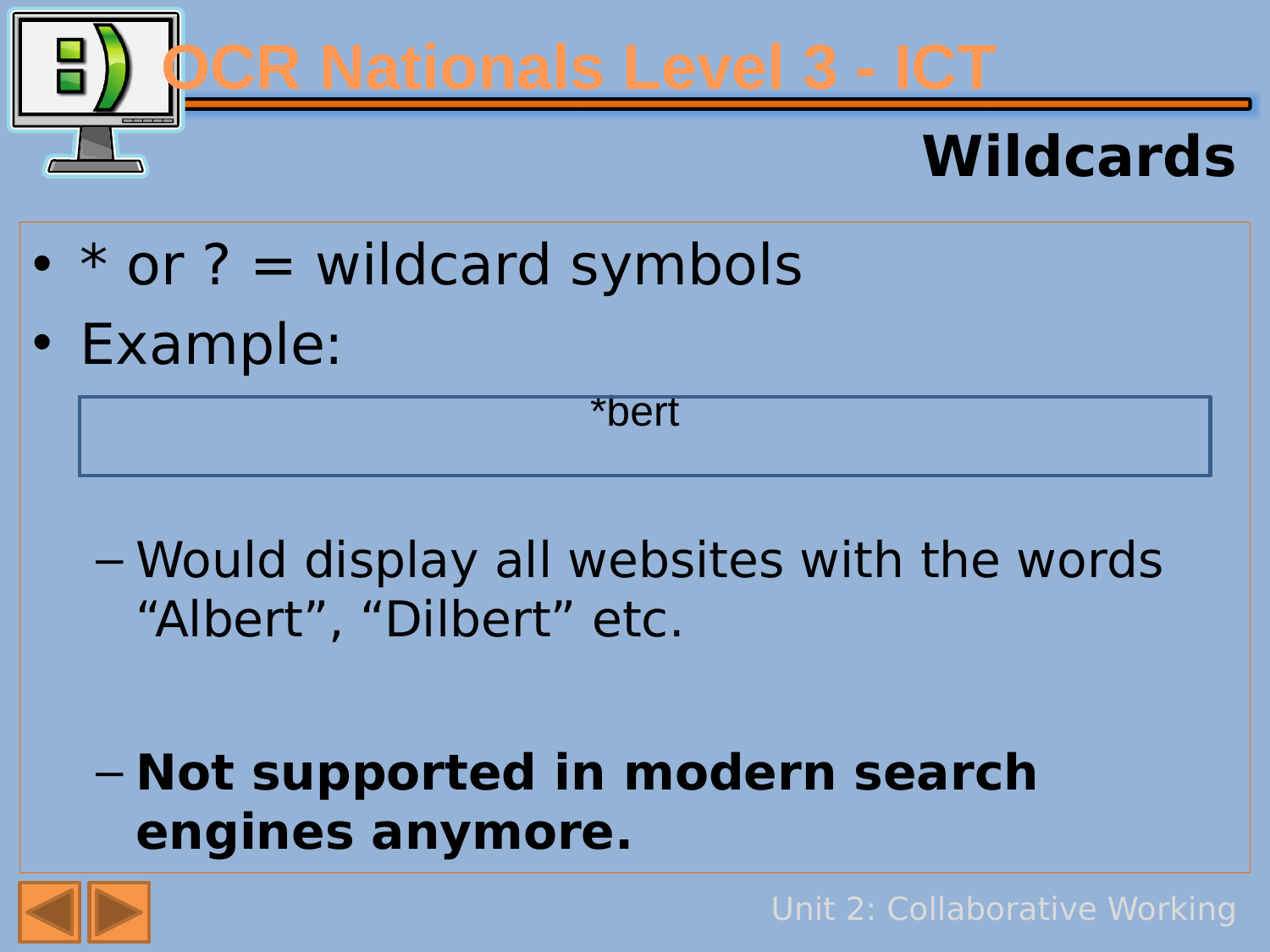

# Wildcards
* or ? = wildcard symbols
Example:
*bert

Would display all websites with the words “Albert”, “Dilbert” etc.

Not supported in modern search engines anymore.